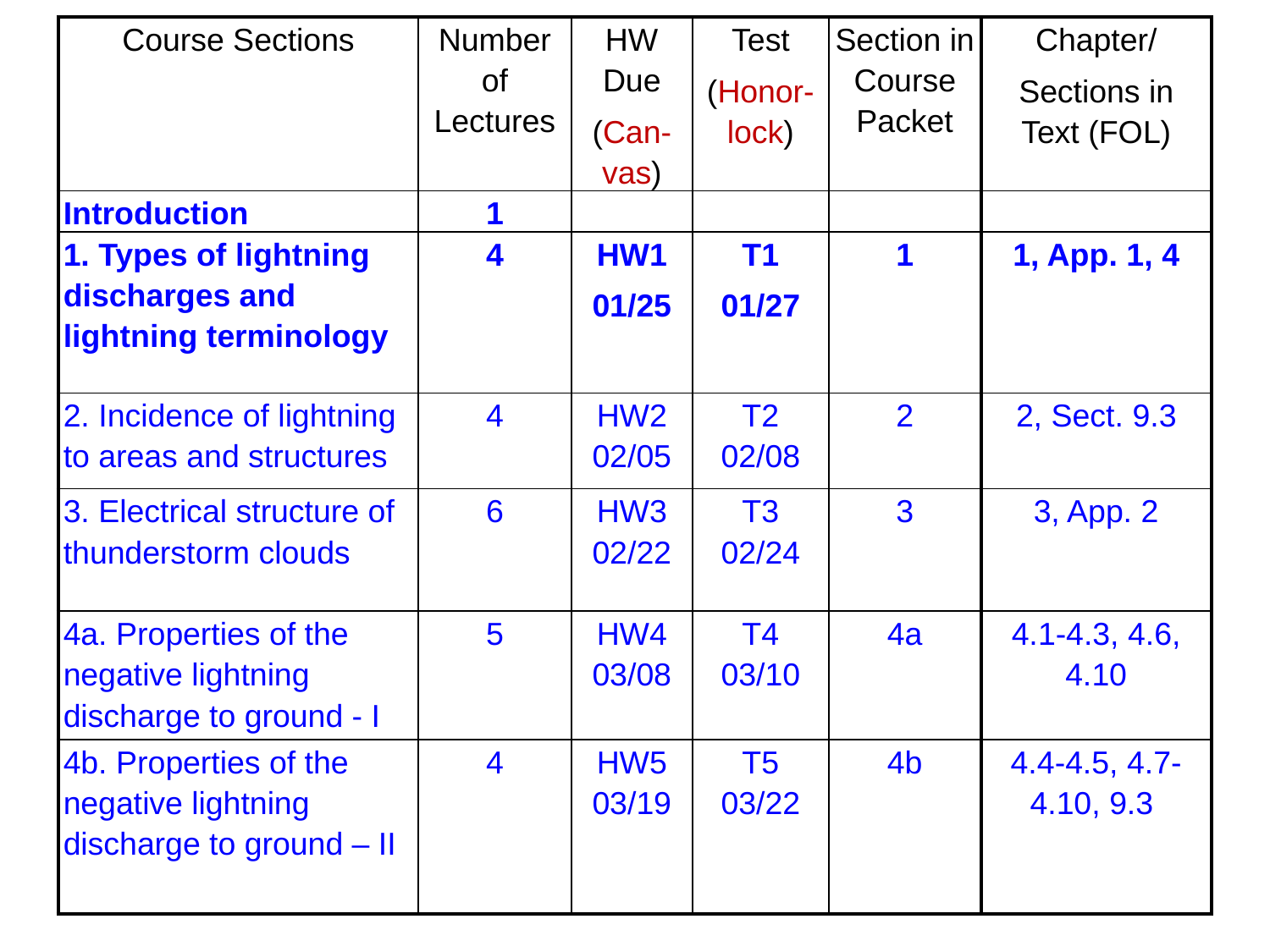

| Course Sections | Number of Lectures | HW Due (Can-vas) | Test (Honor-lock) | Section in Course Packet | Chapter/ Sections in Text (FOL) |
| --- | --- | --- | --- | --- | --- |
| Introduction | 1 |  |  |  |  |
| 1. Types of lightning discharges and lightning terminology | 4 | HW1 01/25 | T1 01/27 | 1 | 1, App. 1, 4 |
| 2. Incidence of lightning to areas and structures | 4 | HW2 02/05 | T2 02/08 | 2 | 2, Sect. 9.3 |
| 3. Electrical structure of thunderstorm clouds | 6 | HW3 02/22 | T3 02/24 | 3 | 3, App. 2 |
| 4a. Properties of the negative lightning discharge to ground - I | 5 | HW4 03/08 | T4 03/10 | 4a | 4.1-4.3, 4.6, 4.10 |
| 4b. Properties of the negative lightning discharge to ground – II | 4 | HW5 03/19 | T5 03/22 | 4b | 4.4-4.5, 4.7-4.10, 9.3 |